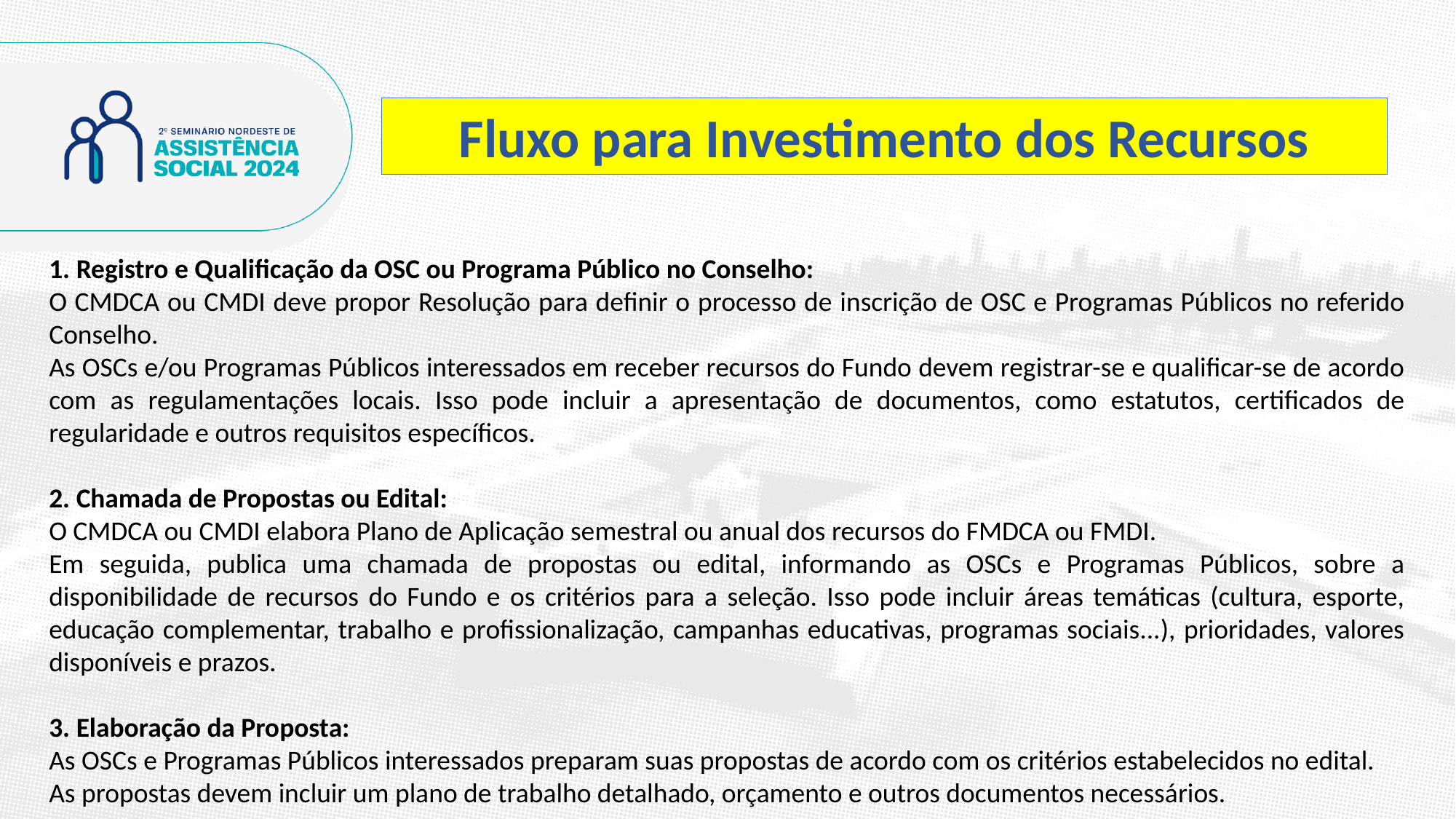

Fluxo para Investimento dos Recursos
1. Registro e Qualificação da OSC ou Programa Público no Conselho:
O CMDCA ou CMDI deve propor Resolução para definir o processo de inscrição de OSC e Programas Públicos no referido Conselho.
As OSCs e/ou Programas Públicos interessados em receber recursos do Fundo devem registrar-se e qualificar-se de acordo com as regulamentações locais. Isso pode incluir a apresentação de documentos, como estatutos, certificados de regularidade e outros requisitos específicos.

2. Chamada de Propostas ou Edital:
O CMDCA ou CMDI elabora Plano de Aplicação semestral ou anual dos recursos do FMDCA ou FMDI.
Em seguida, publica uma chamada de propostas ou edital, informando as OSCs e Programas Públicos, sobre a disponibilidade de recursos do Fundo e os critérios para a seleção. Isso pode incluir áreas temáticas (cultura, esporte, educação complementar, trabalho e profissionalização, campanhas educativas, programas sociais...), prioridades, valores disponíveis e prazos.

3. Elaboração da Proposta:
As OSCs e Programas Públicos interessados preparam suas propostas de acordo com os critérios estabelecidos no edital. As propostas devem incluir um plano de trabalho detalhado, orçamento e outros documentos necessários.